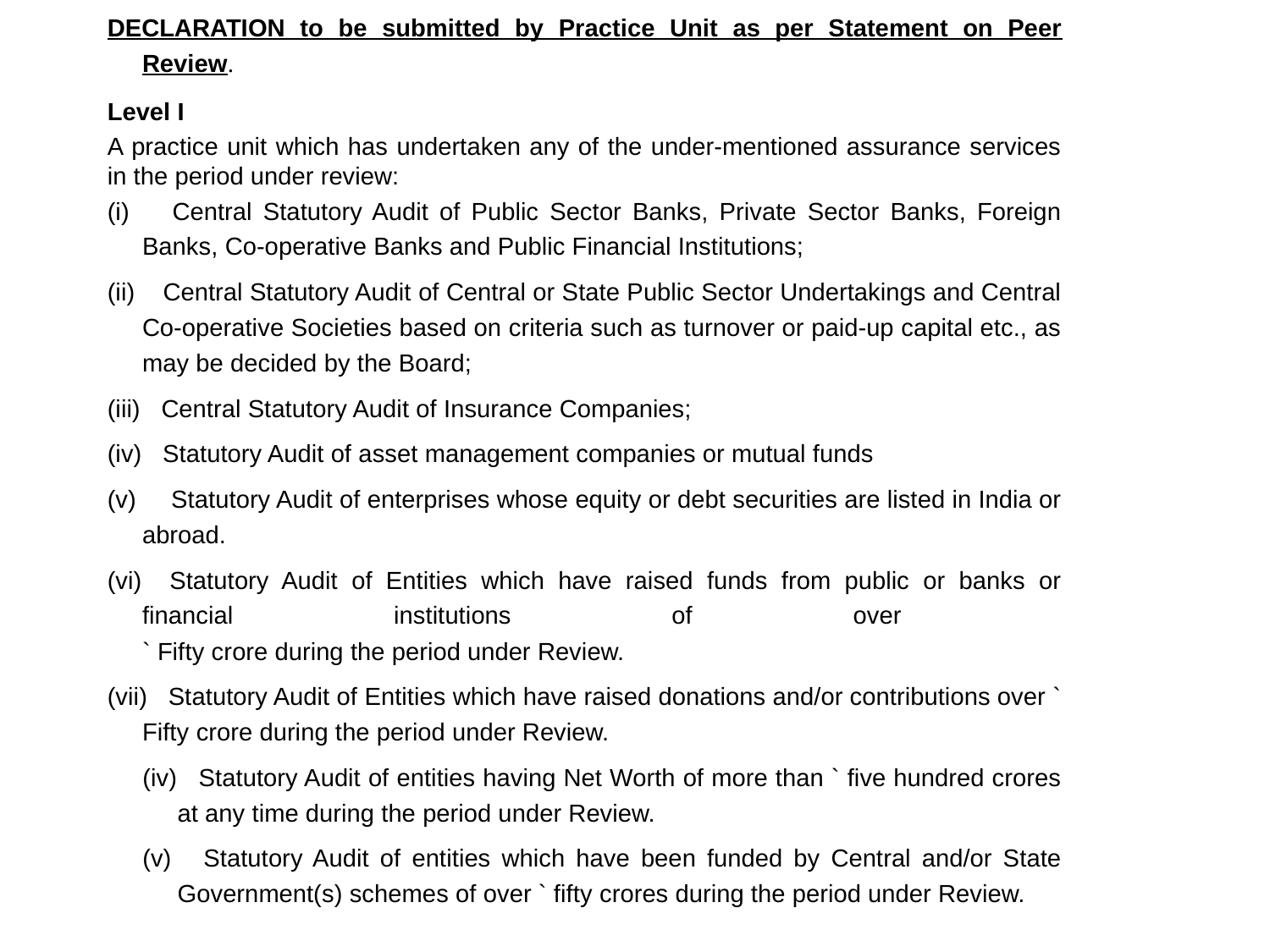

DECLARATION to be submitted by Practice Unit as per Statement on Peer Review.
Level I
A practice unit which has undertaken any of the under-mentioned assurance services in the period under review:
(i)     Central Statutory Audit of Public Sector Banks, Private Sector Banks, Foreign Banks, Co-operative Banks and Public Financial Institutions;
(ii)    Central Statutory Audit of Central or State Public Sector Undertakings and Central Co-operative Societies based on criteria such as turnover or paid-up capital etc., as may be decided by the Board;
(iii)   Central Statutory Audit of Insurance Companies;
(iv)   Statutory Audit of asset management companies or mutual funds
(v)     Statutory Audit of enterprises whose equity or debt securities are listed in India or abroad.
(vi)   Statutory Audit of Entities which have raised funds from public or banks or financial institutions of over
` Fifty crore during the period under Review.
(vii)   Statutory Audit of Entities which have raised donations and/or contributions over ` Fifty crore during the period under Review.
(iv)   Statutory Audit of entities having Net Worth of more than ` five hundred crores at any time during the period under Review.
(v)    Statutory Audit of entities which have been funded by Central and/or State Government(s) schemes of over ` fifty crores during the period under Review.